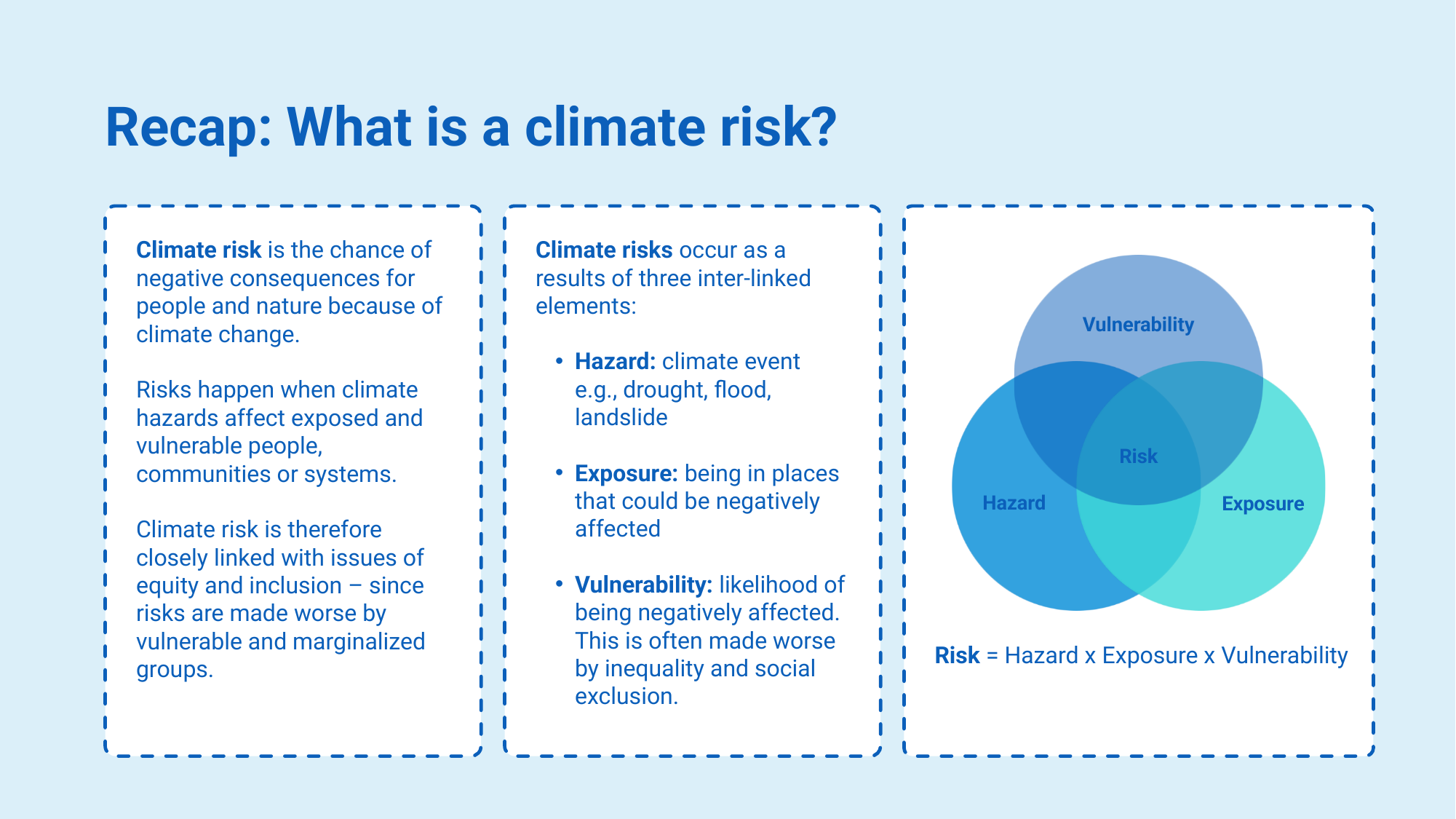

Recap: What is a climate risk?

Climate risk is the chance of negative consequences for people and nature because of climate change.

Risks happen when climate hazards affect exposed and vulnerable people, communities or systems.

Climate risk is therefore closely linked with issues of equity and inclusion – since risks are made worse by vulnerable and marginalized groups.

Climate risks occur as a results of three inter-linked elements:

Hazard: climate event e.g., drought, flood, landslide

Exposure: being in places that could be negatively affected

Vulnerability: likelihood of being negatively affected. This is often made worse by inequality and social exclusion.

Vulnerability

Risk
Hazard
Exposure
Risk = Hazard x Exposure x Vulnerability
15